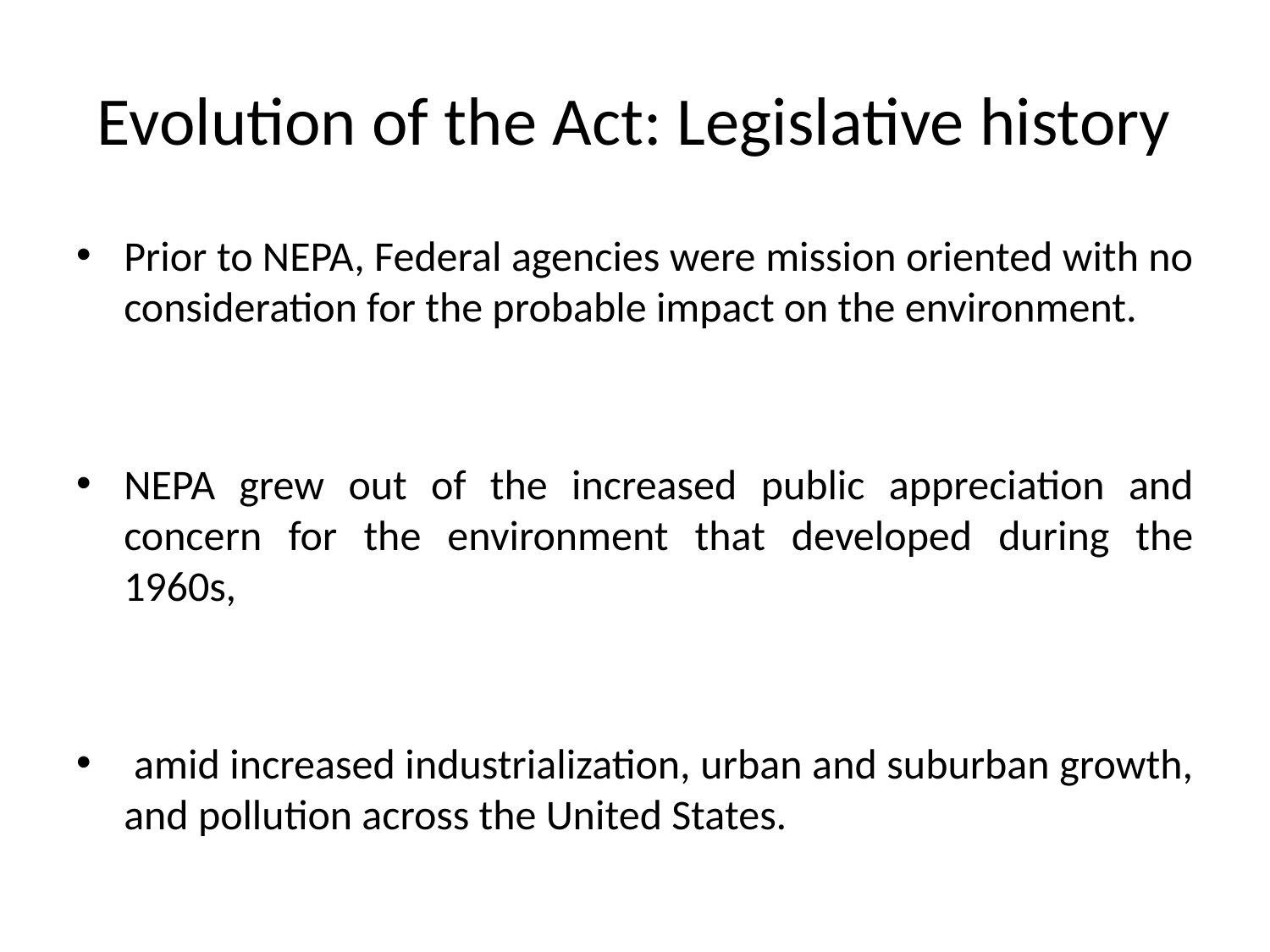

# Evolution of the Act: Legislative history
Prior to NEPA, Federal agencies were mission oriented with no consideration for the probable impact on the environment.

NEPA grew out of the increased public appreciation and concern for the environment that developed during the 1960s,

 amid increased industrialization, urban and suburban growth, and pollution across the United States.